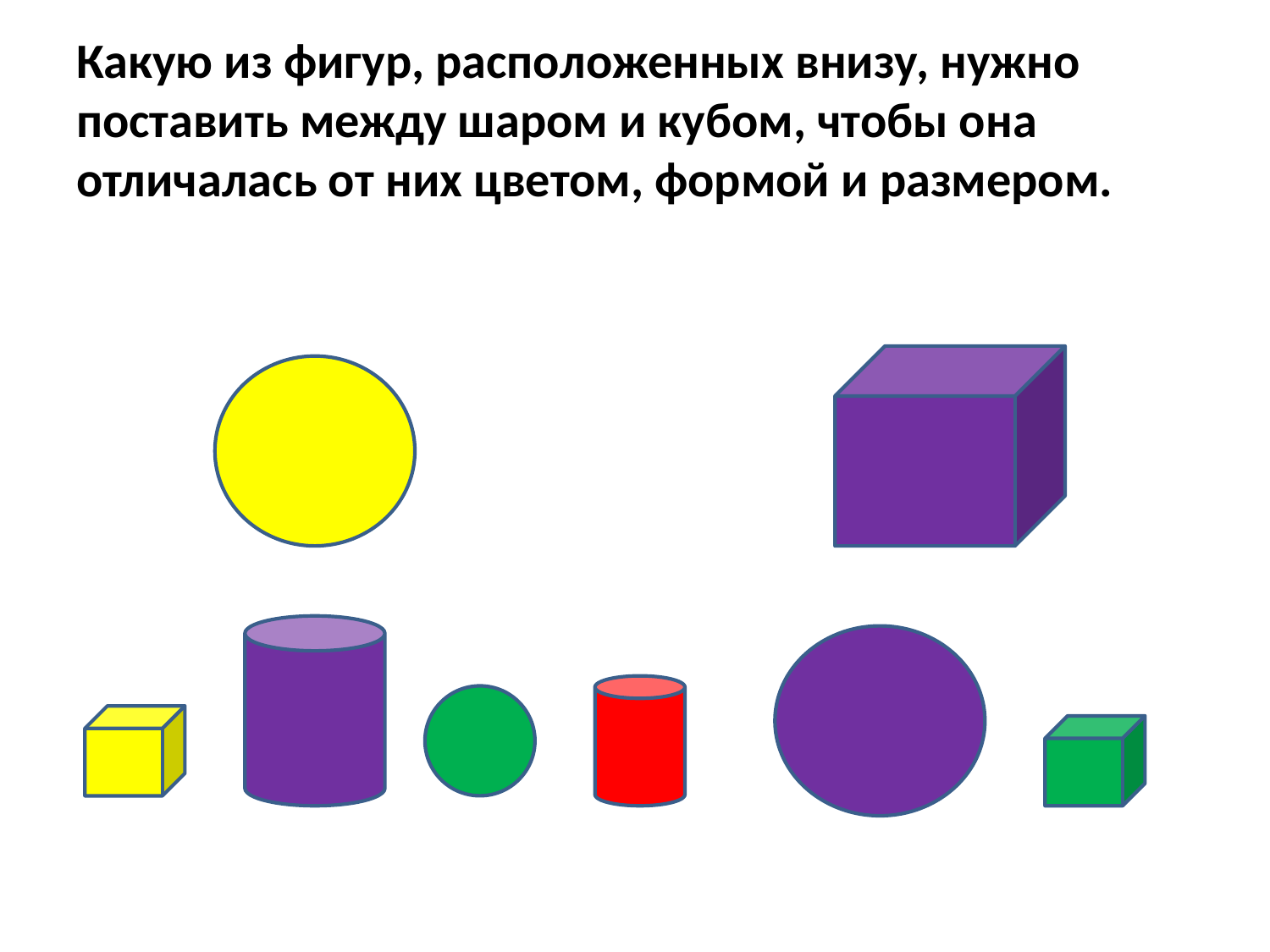

# Какую из фигур, расположенных внизу, нужно поставить между шаром и кубом, чтобы она отличалась от них цветом, формой и размером.